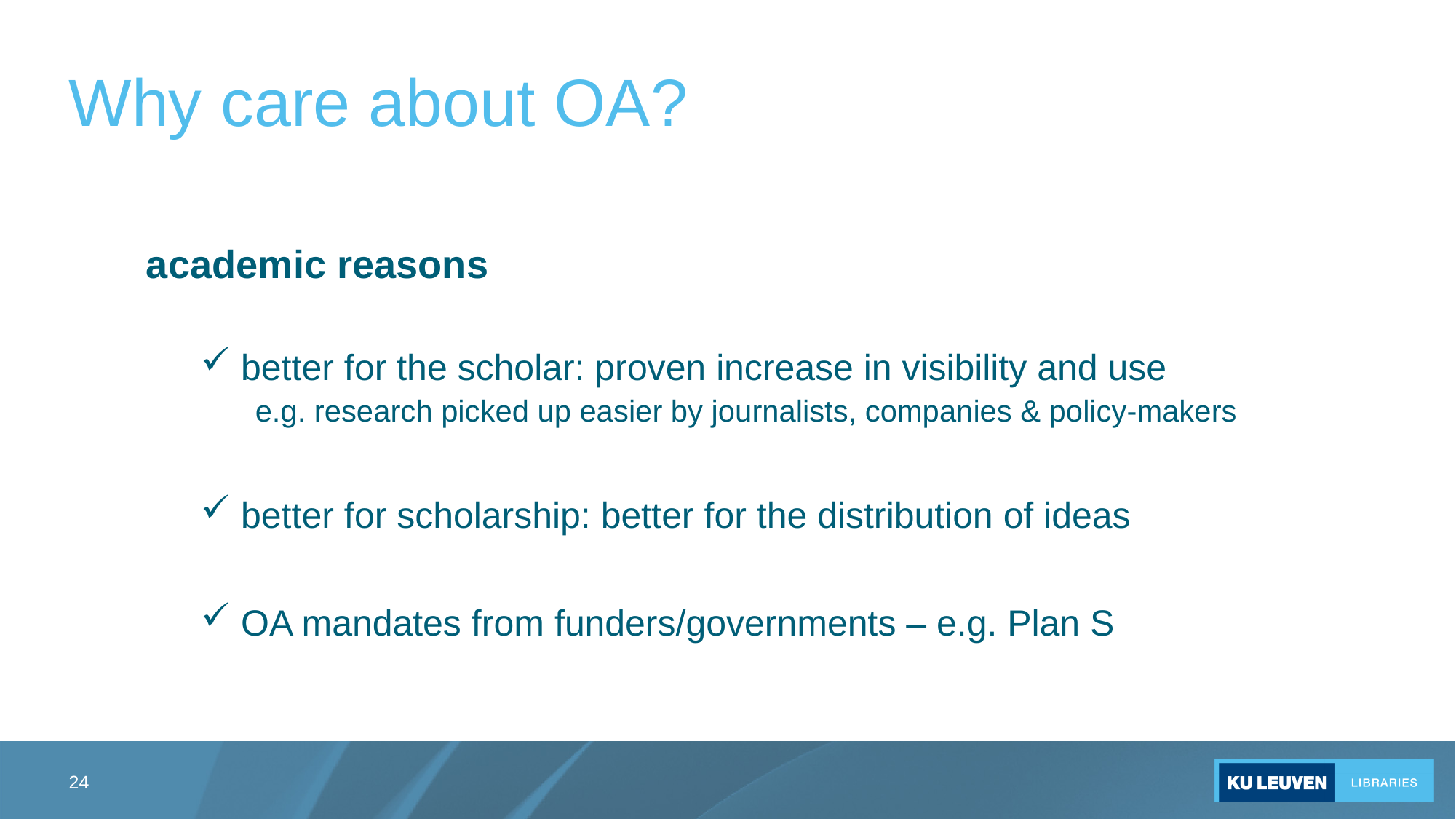

# Why care about OA?
academic reasons

 better for the scholar: proven increase in visibility and use
e.g. research picked up easier by journalists, companies & policy-makers

 better for scholarship: better for the distribution of ideas

 OA mandates from funders/governments – e.g. Plan S

24